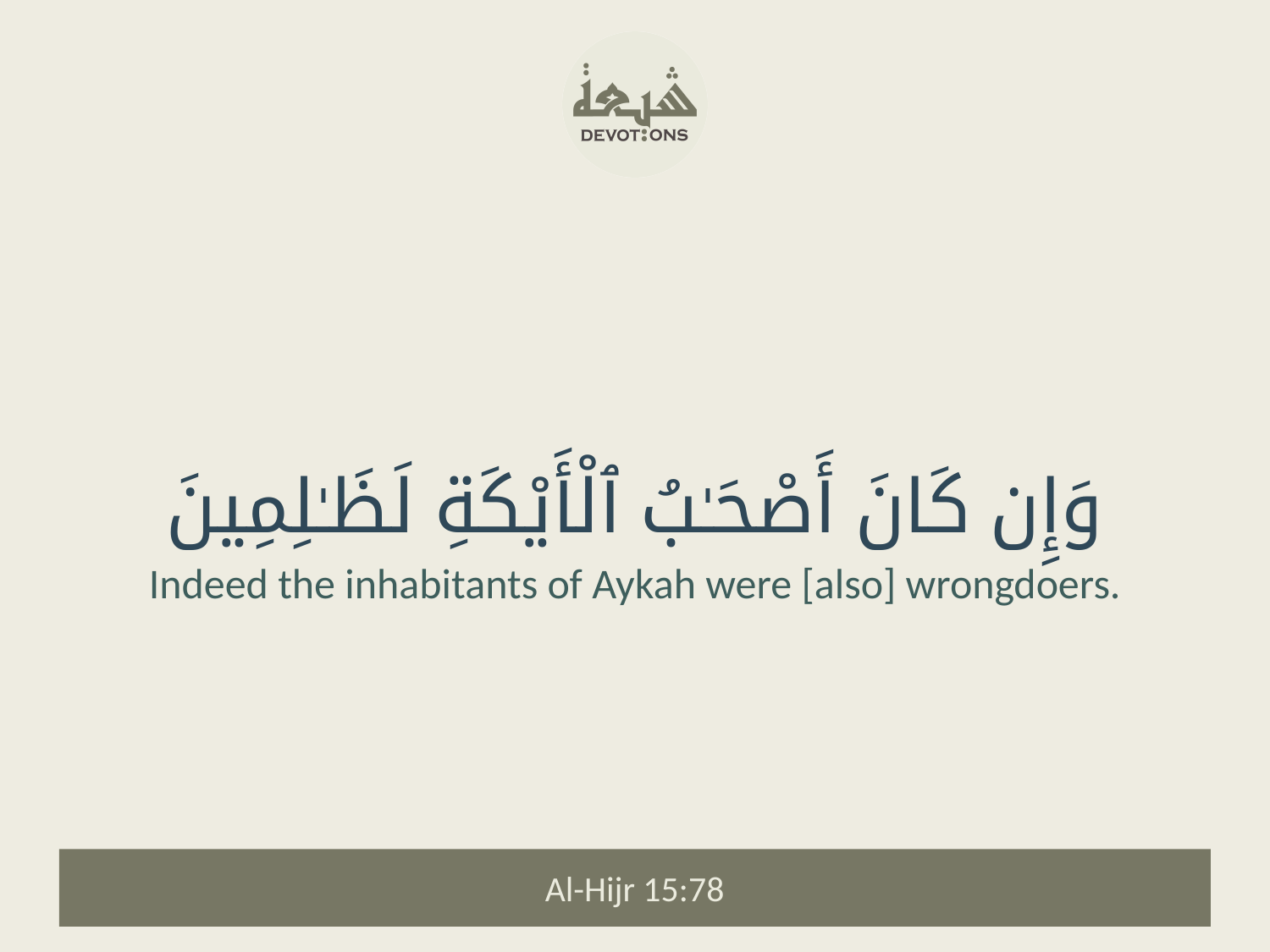

وَإِن كَانَ أَصْحَـٰبُ ٱلْأَيْكَةِ لَظَـٰلِمِينَ
Indeed the inhabitants of Aykah were [also] wrongdoers.
Al-Hijr 15:78